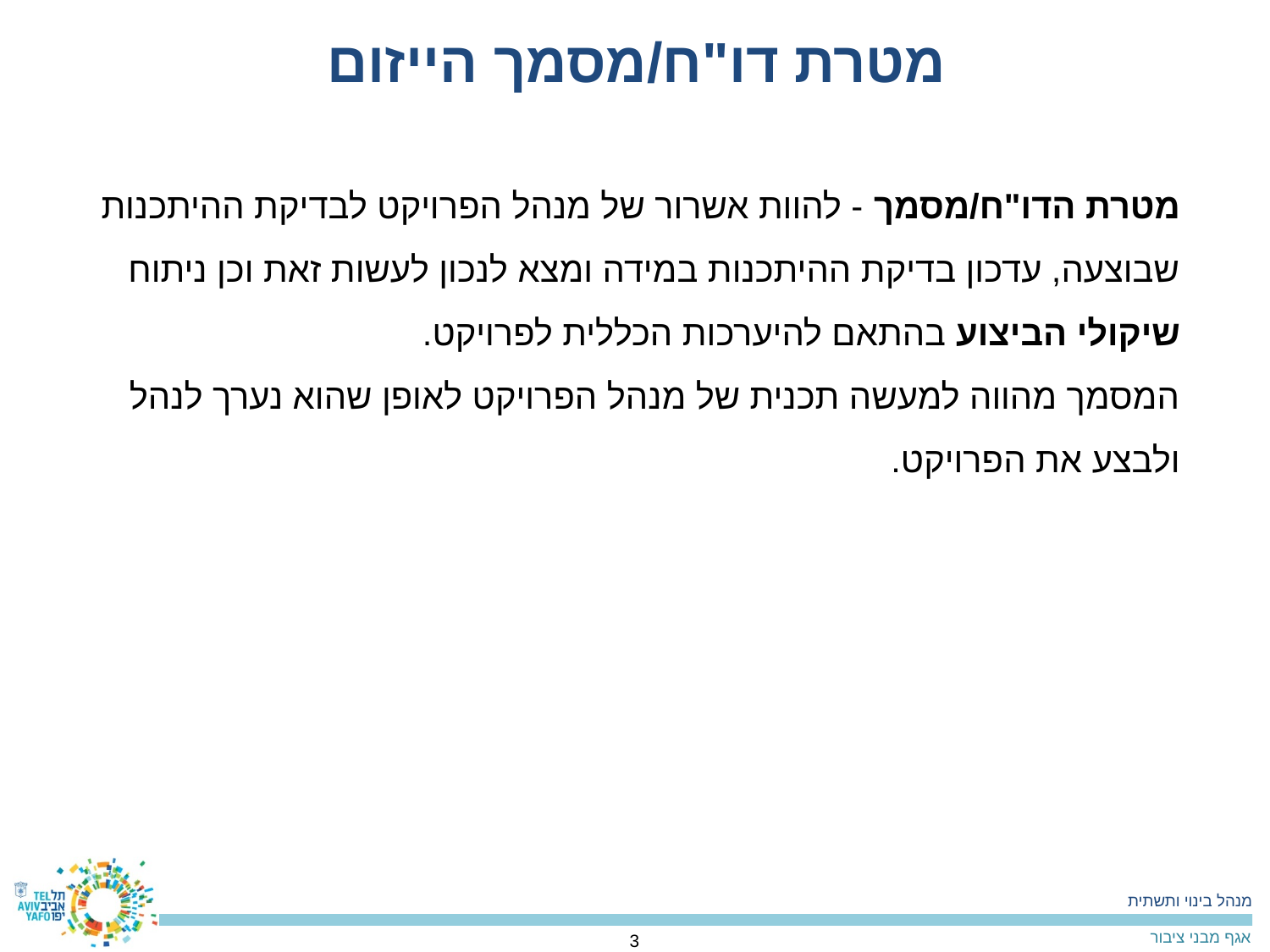

מטרת דו"ח/מסמך הייזום
מטרת הדו"ח/מסמך - להוות אשרור של מנהל הפרויקט לבדיקת ההיתכנות שבוצעה, עדכון בדיקת ההיתכנות במידה ומצא לנכון לעשות זאת וכן ניתוח שיקולי הביצוע בהתאם להיערכות הכללית לפרויקט.
המסמך מהווה למעשה תכנית של מנהל הפרויקט לאופן שהוא נערך לנהל ולבצע את הפרויקט.